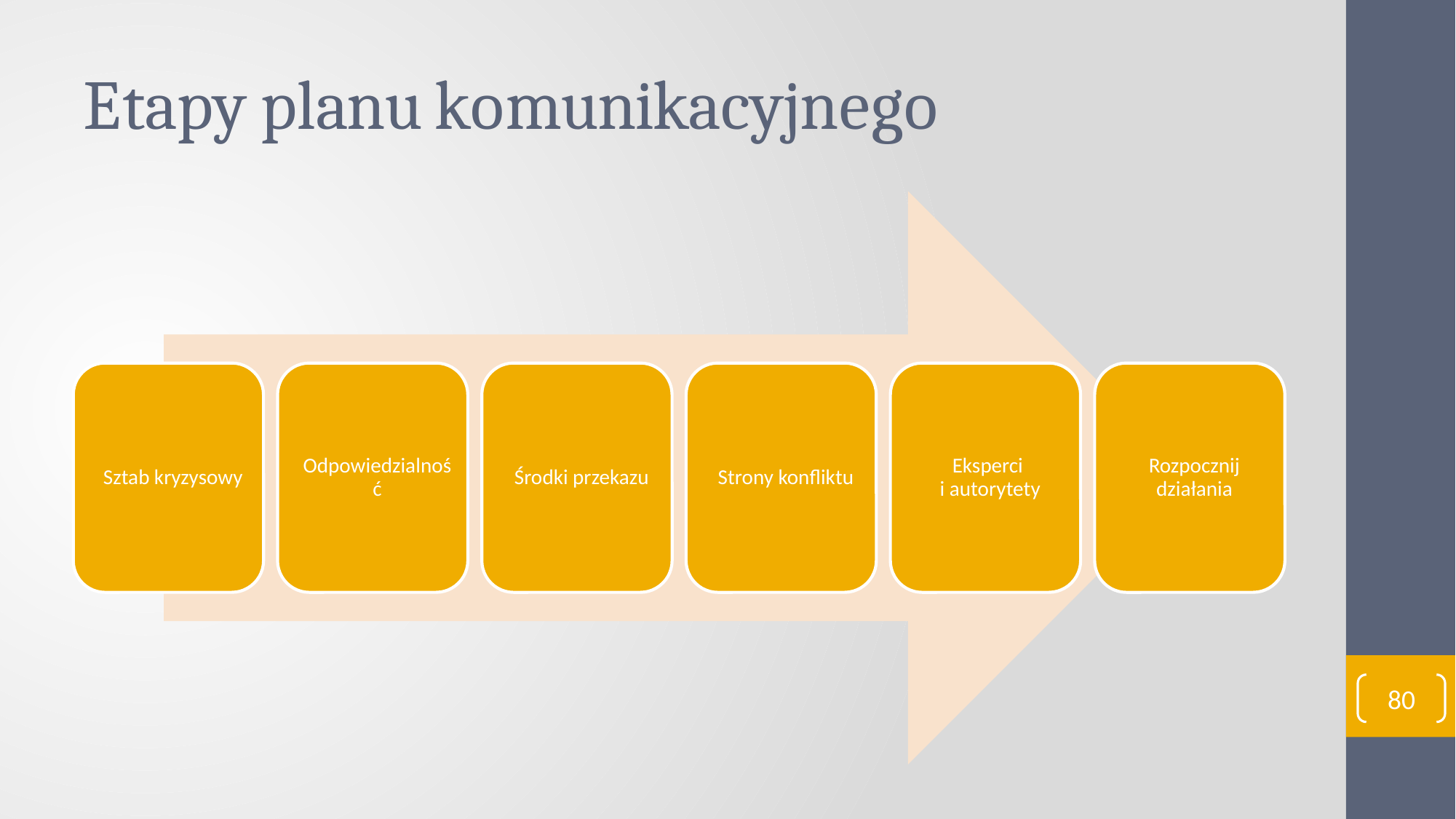

# Etapy planu komunikacyjnego
Sztab kryzysowy
Odpowiedzialność
Środki przekazu
Strony konfliktu
Eksperci
i autorytety
Rozpocznij działania
80